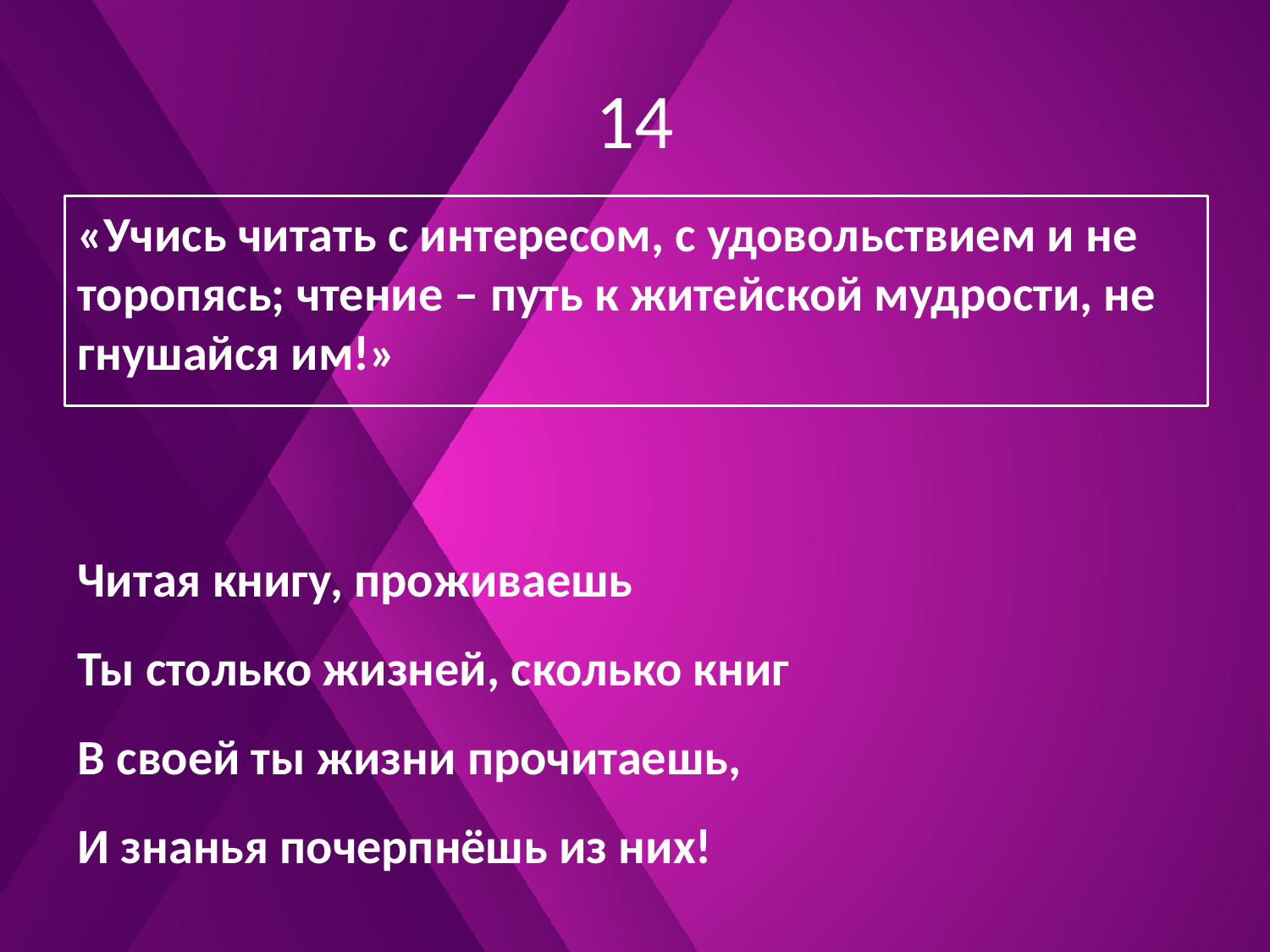

# 14
«Учись читать с интересом, с удовольствием и не торопясь; чтение – путь к житейской мудрости, не гнушайся им!»

Читая книгу, проживаешь
Ты столько жизней, сколько книг
В своей ты жизни прочитаешь,
И знанья почерпнёшь из них!